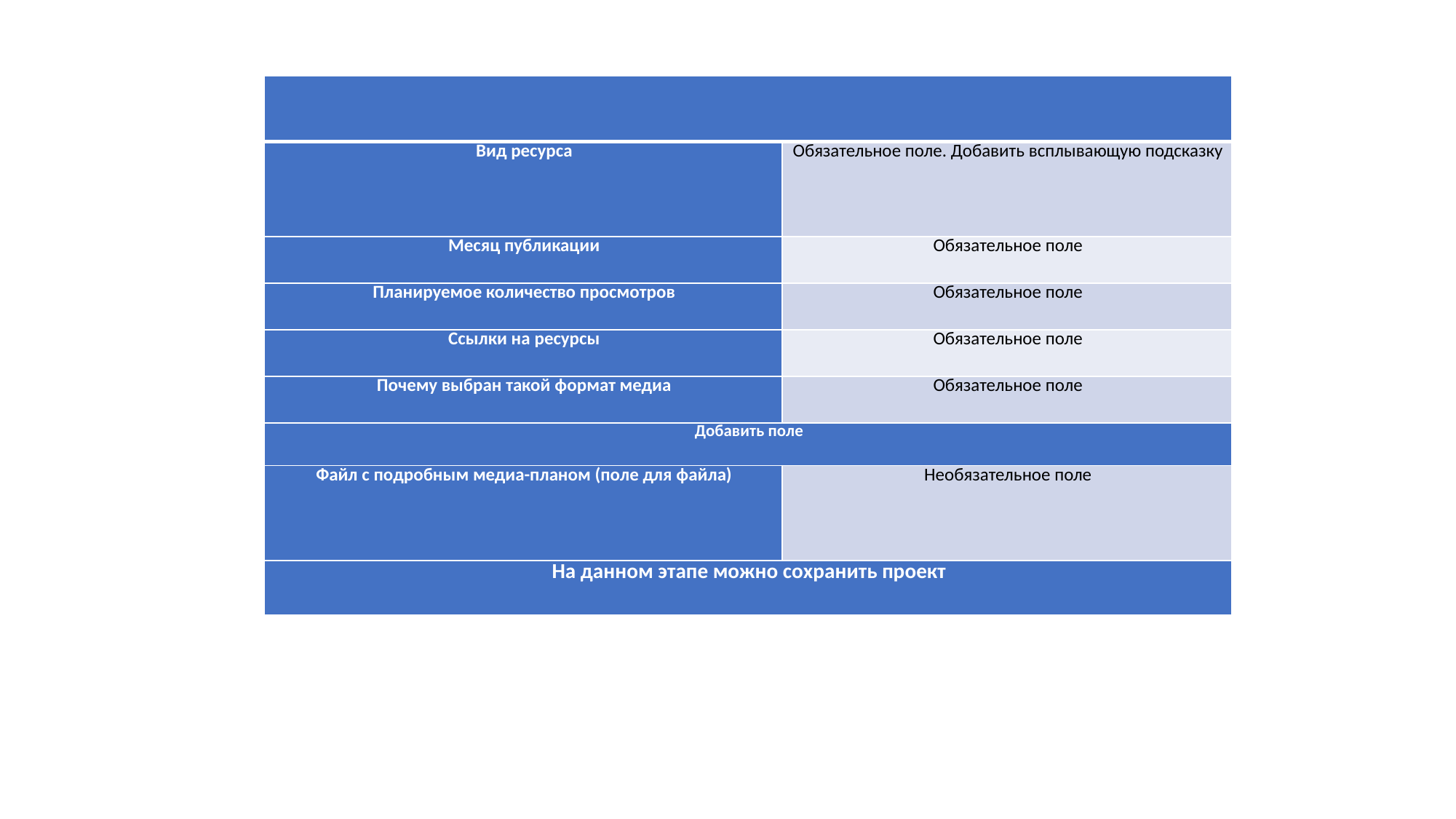

|  |  |
| --- | --- |
| Вид ресурса | Обязательное поле. Добавить всплывающую подсказку |
| Месяц публикации | Обязательное поле |
| Планируемое количество просмотров | Обязательное поле |
| Ссылки на ресурсы | Обязательное поле |
| Почему выбран такой формат медиа | Обязательное поле |
| Добавить поле |  |
| Файл с подробным медиа-планом (поле для файла) | Необязательное поле |
| На данном этапе можно сохранить проект |  |